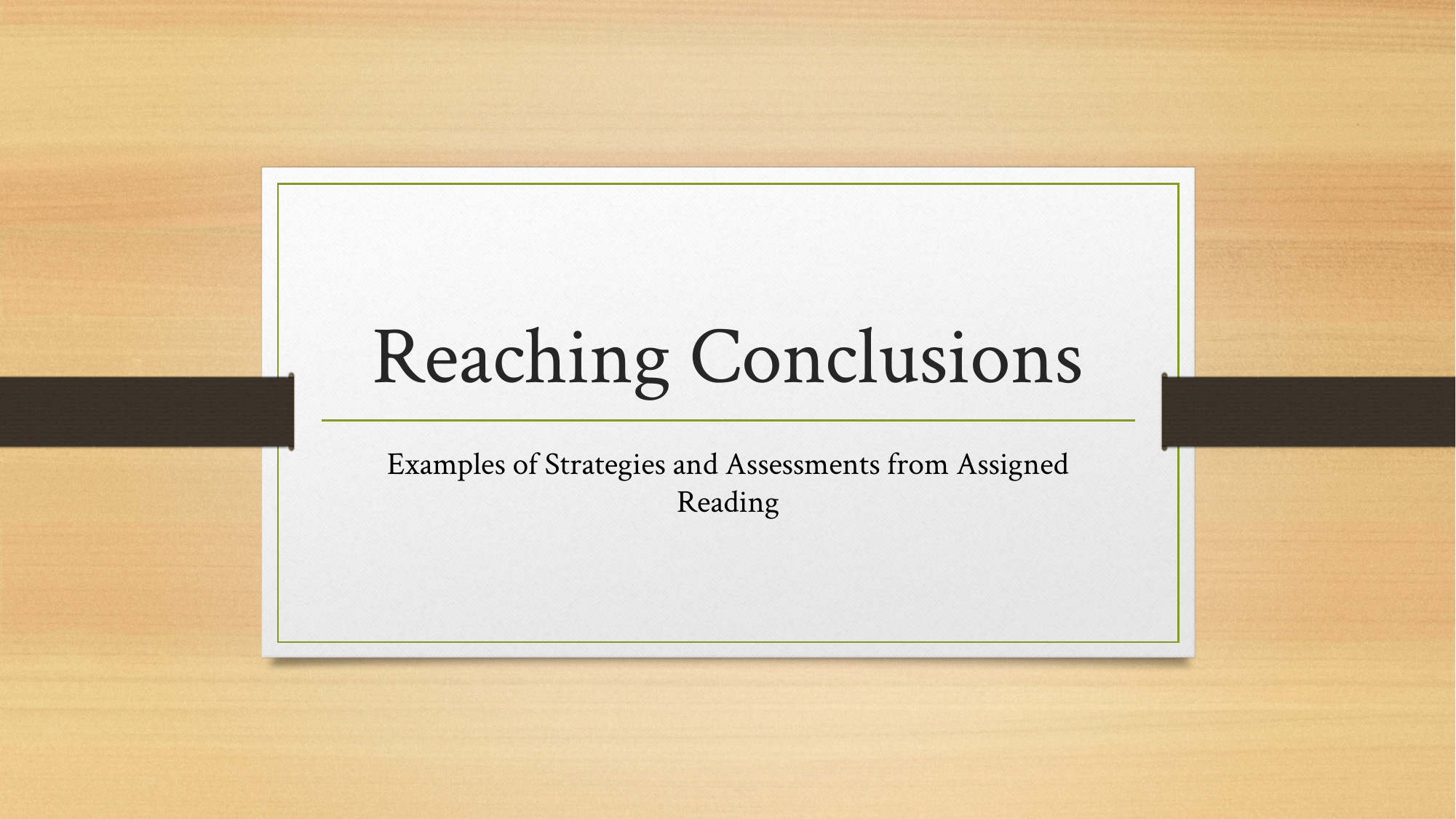

# Reaching Conclusions
Examples of Strategies and Assessments from Assigned Reading